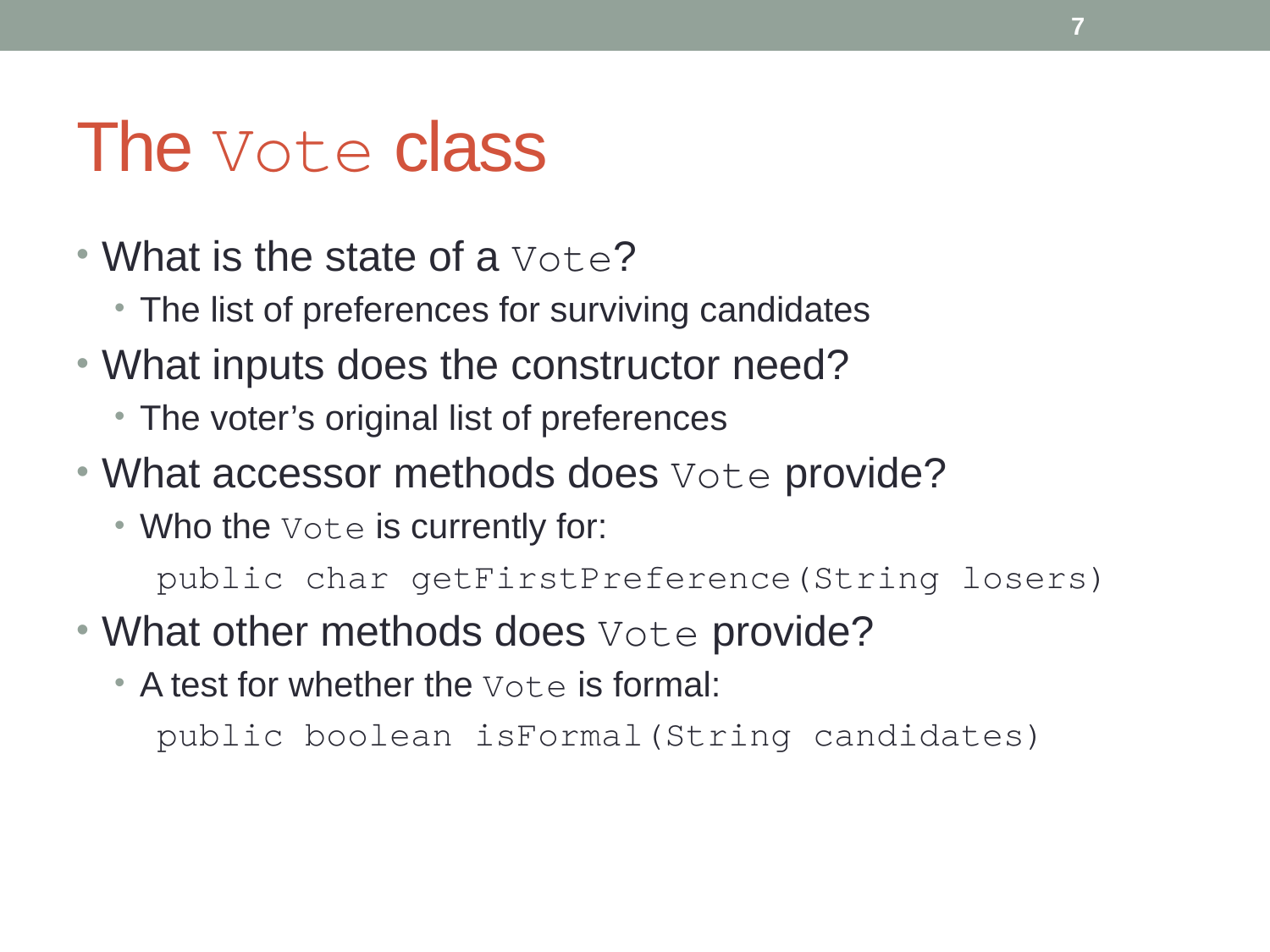

7
# The Vote class
What is the state of a Vote?
The list of preferences for surviving candidates
What inputs does the constructor need?
The voter’s original list of preferences
What accessor methods does Vote provide?
Who the Vote is currently for:
  public char getFirstPreference(String losers)
What other methods does Vote provide?
A test for whether the Vote is formal:
  public boolean isFormal(String candidates)